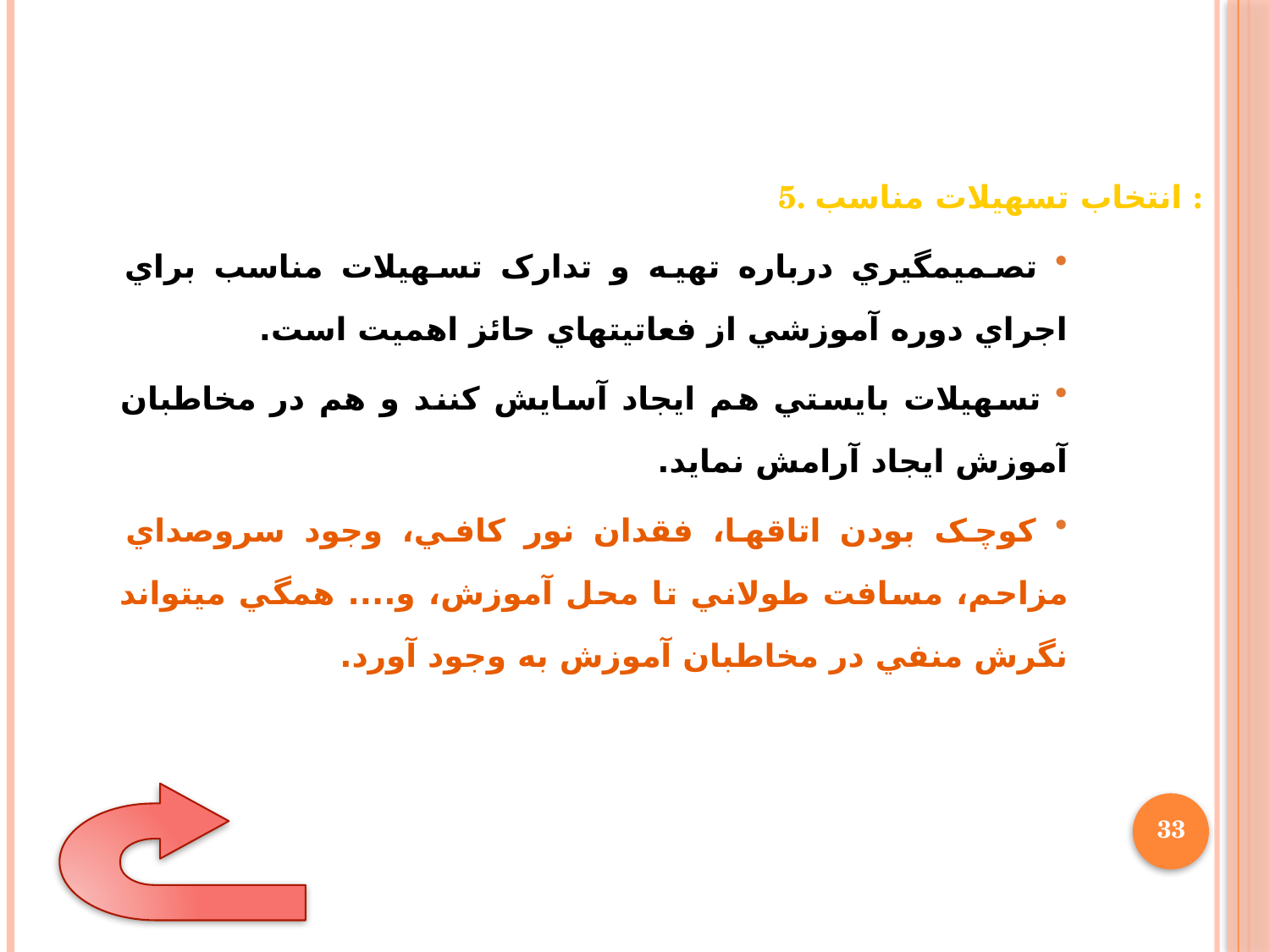

5. انتخاب تسهيلات مناسب :
 تصميمگيري درباره تهيه و تدارک تسهيلات مناسب براي اجراي دوره آموزشي از فعاتيتهاي حائز اهميت است.
 تسهيلات بايستي هم ايجاد آسايش کنند و هم در مخاطبان آموزش ايجاد آرامش نمايد.
 کوچک بودن اتاقها، فقدان نور کافي، وجود سروصداي مزاحم، مسافت طولاني تا محل آموزش، و.... همگي ميتواند نگرش منفي در مخاطبان آموزش به وجود آورد.

33